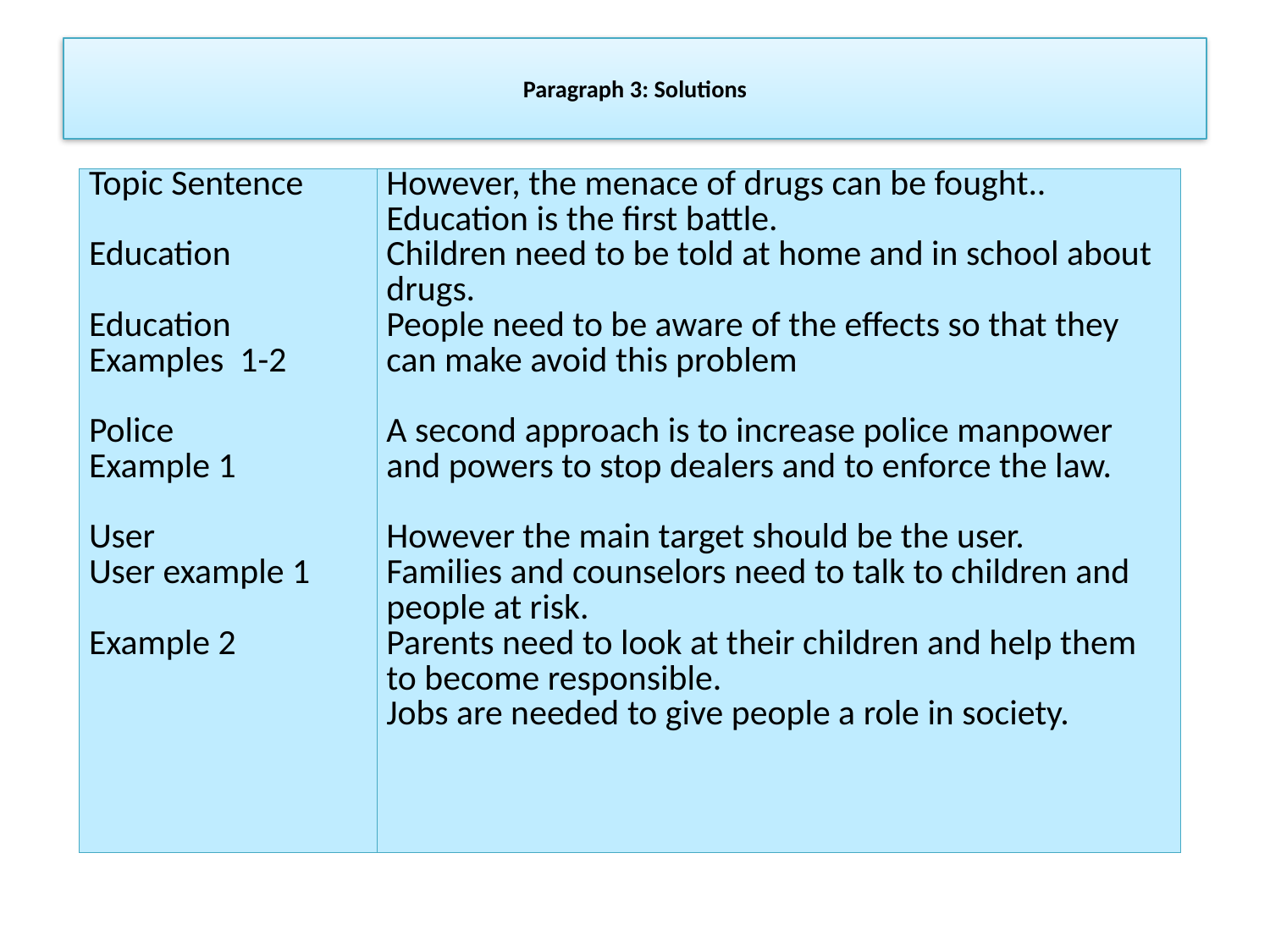

# Paragraph 3: Solutions
| Topic Sentence Education Education Examples 1-2 Police Example 1 User User example 1 Example 2 | However, the menace of drugs can be fought.. Education is the first battle. Children need to be told at home and in school about drugs. People need to be aware of the effects so that they can make avoid this problem A second approach is to increase police manpower and powers to stop dealers and to enforce the law. However the main target should be the user. Families and counselors need to talk to children and people at risk. Parents need to look at their children and help them to become responsible. Jobs are needed to give people a role in society. |
| --- | --- |